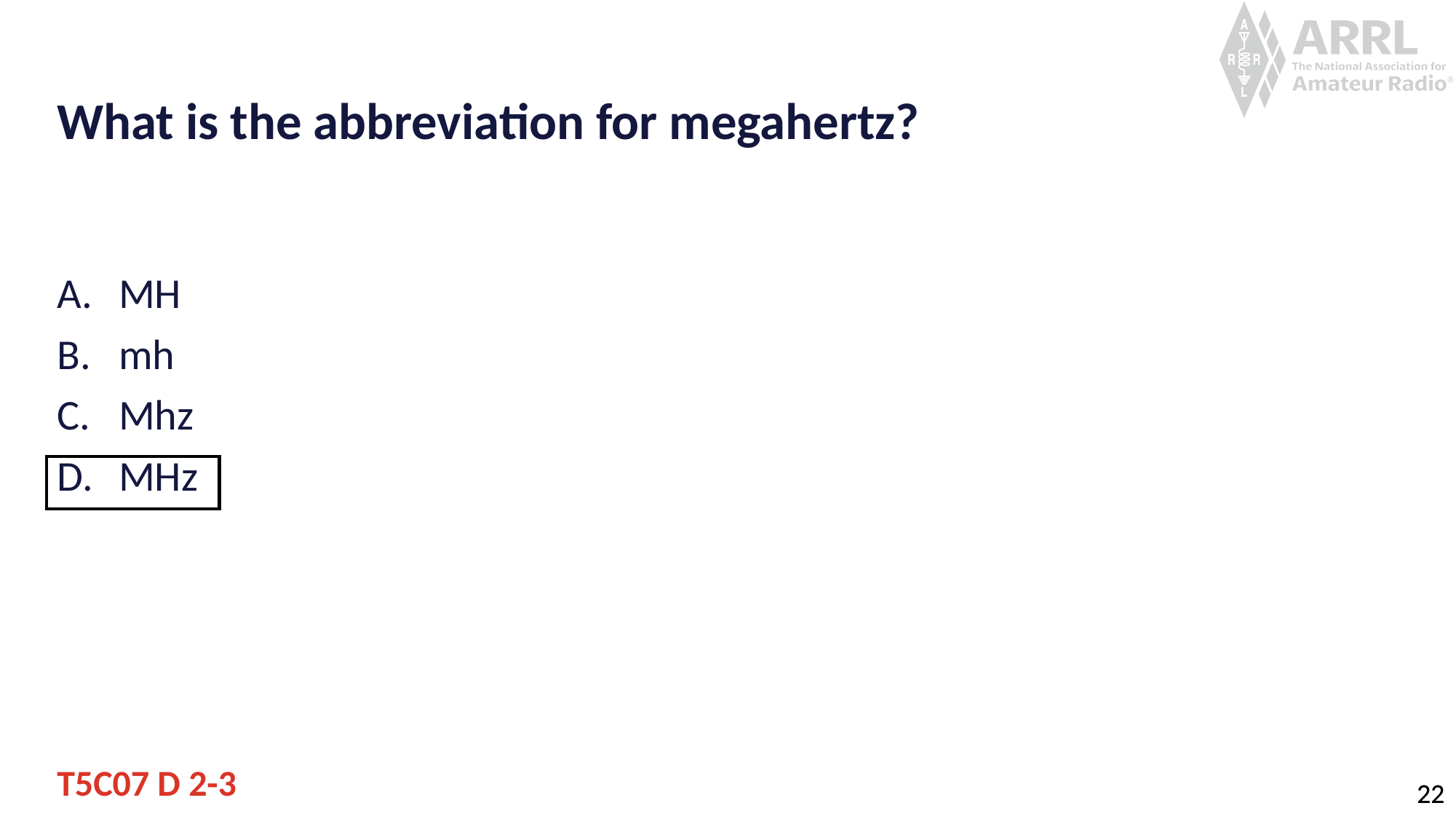

# What is the abbreviation for megahertz?
MH
mh
Mhz
MHz

T5C07 D 2-3